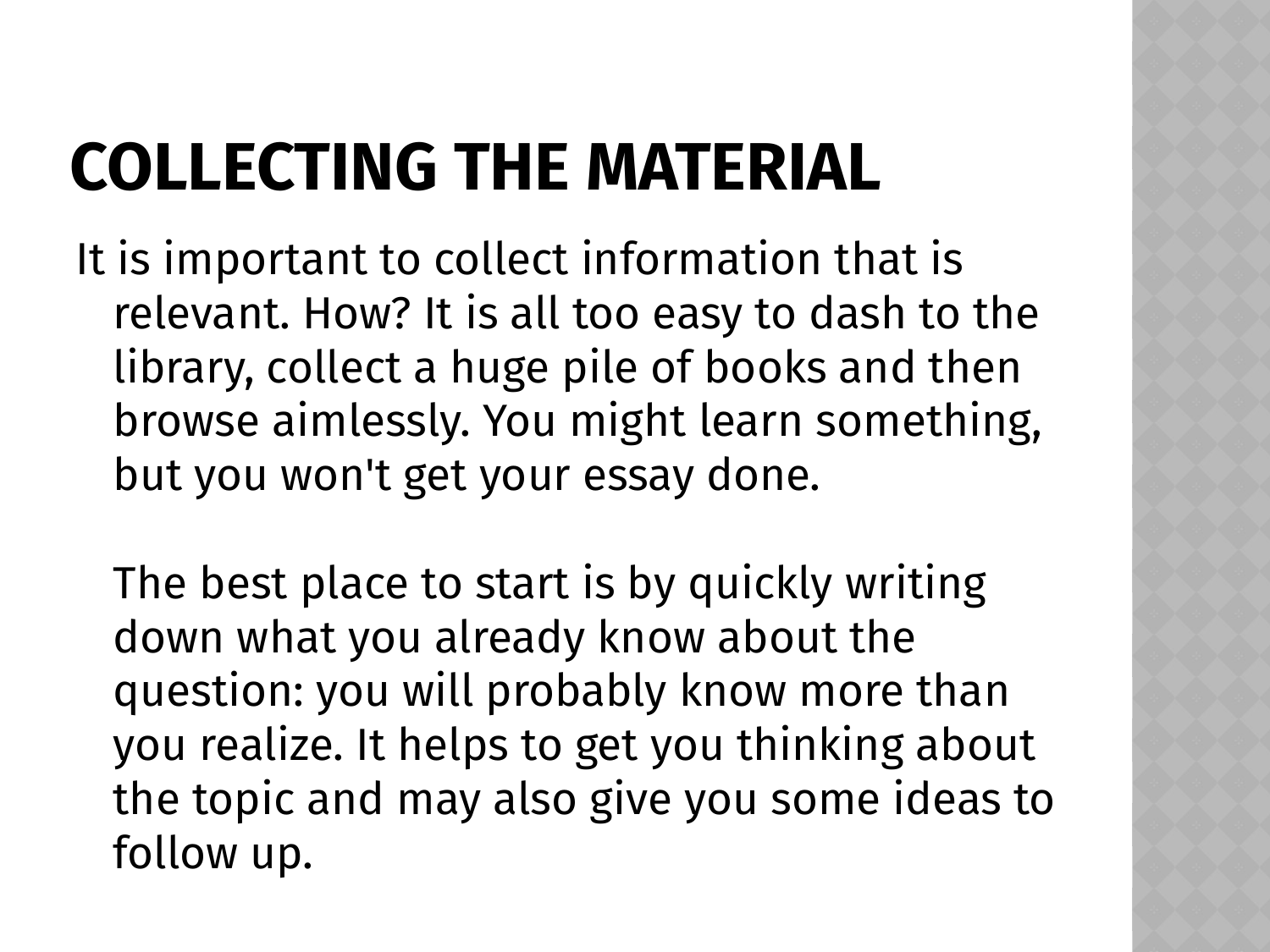

# Collecting the material
It is important to collect information that is relevant. How? It is all too easy to dash to the library, collect a huge pile of books and then browse aimlessly. You might learn something, but you won't get your essay done.
The best place to start is by quickly writing down what you already know about the question: you will probably know more than you realize. It helps to get you thinking about the topic and may also give you some ideas to follow up.